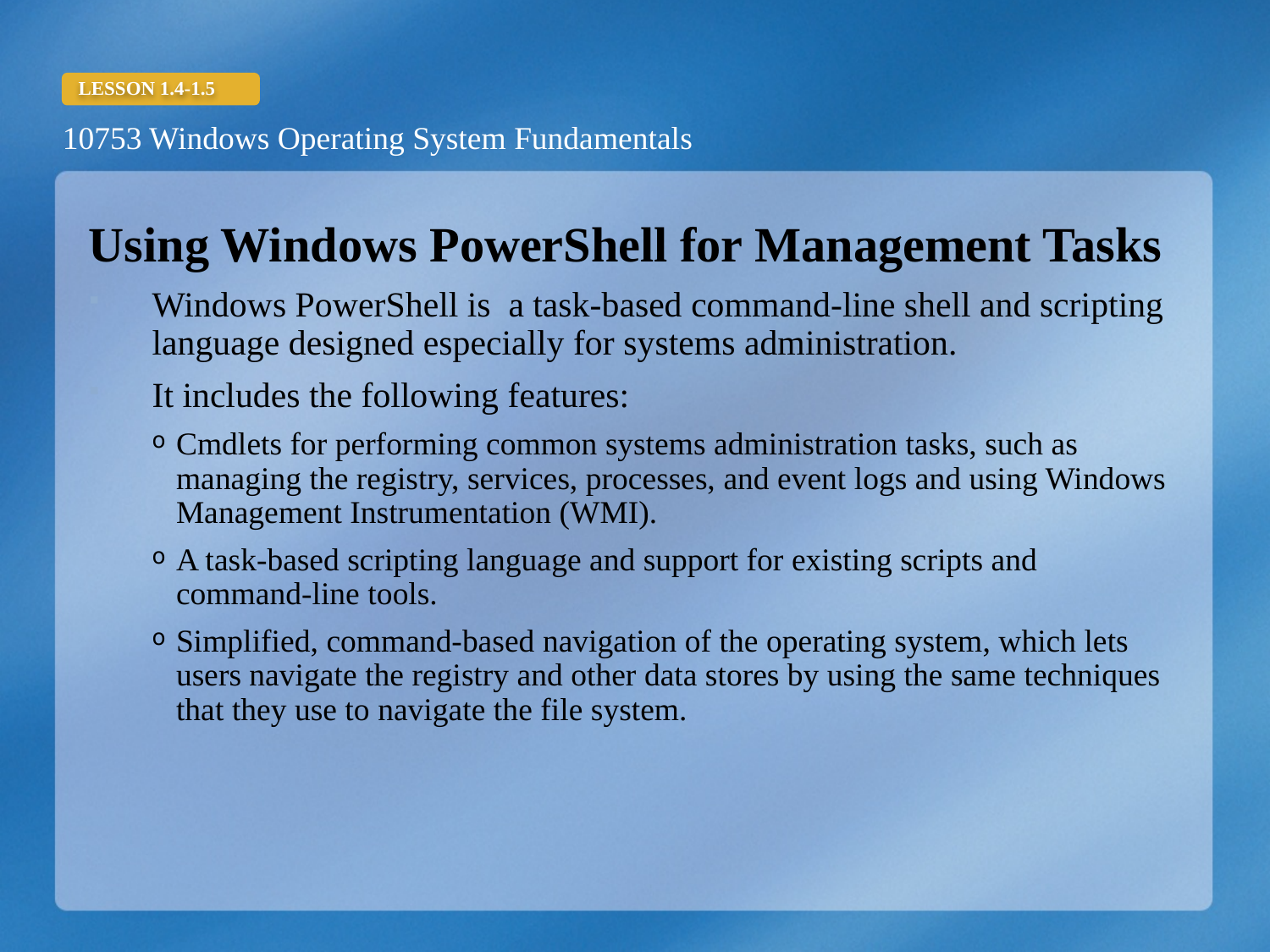

Using Windows PowerShell for Management Tasks
Windows PowerShell is  a task-based command-line shell and scripting language designed especially for systems administration.
It includes the following features:
Cmdlets for performing common systems administration tasks, such as managing the registry, services, processes, and event logs and using Windows Management Instrumentation (WMI).
A task-based scripting language and support for existing scripts and command-line tools.
Simplified, command-based navigation of the operating system, which lets users navigate the registry and other data stores by using the same techniques that they use to navigate the file system.